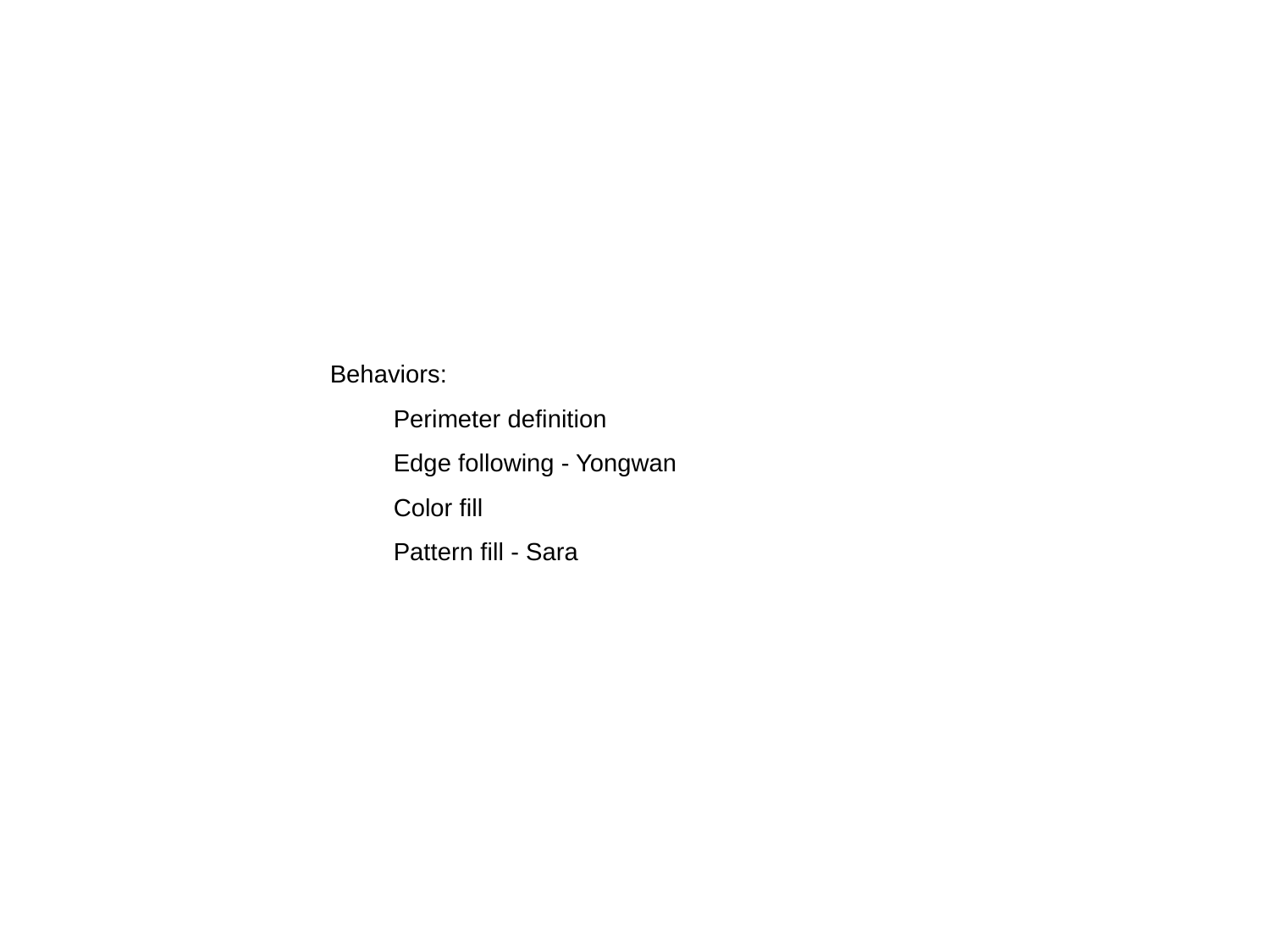

Behaviors:
Perimeter definition
Edge following - Yongwan
Color fill
Pattern fill - Sara